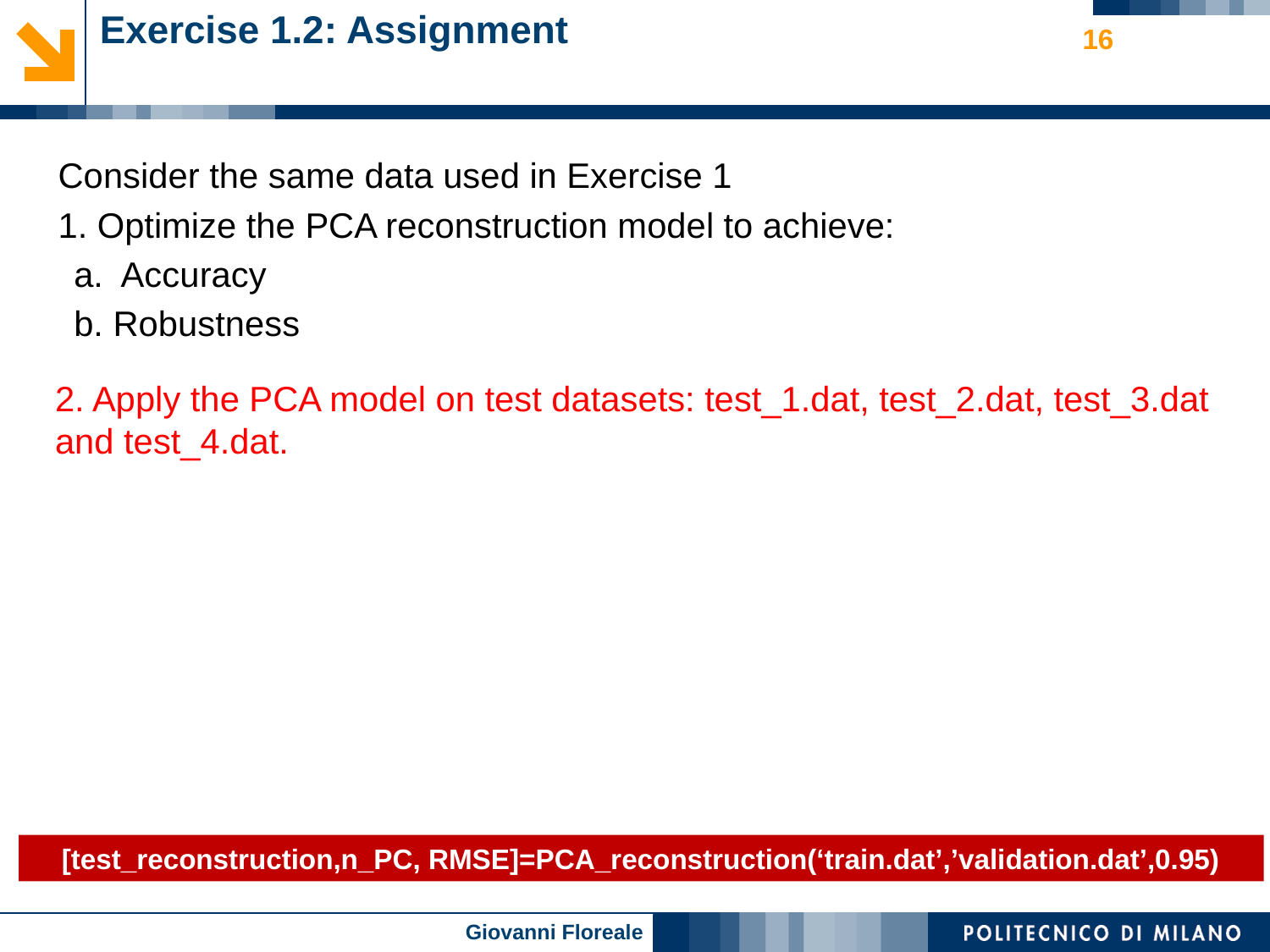

# Exercise 1.2: Assignment
16
Consider the same data used in Exercise 1
1. Optimize the PCA reconstruction model to achieve:
a.  Accuracy
b. Robustness
2. Apply the PCA model on test datasets: test_1.dat, test_2.dat, test_3.dat and test_4.dat.
[test_reconstruction,n_PC, RMSE]=PCA_reconstruction(‘train.dat’,’validation.dat’,0.95)